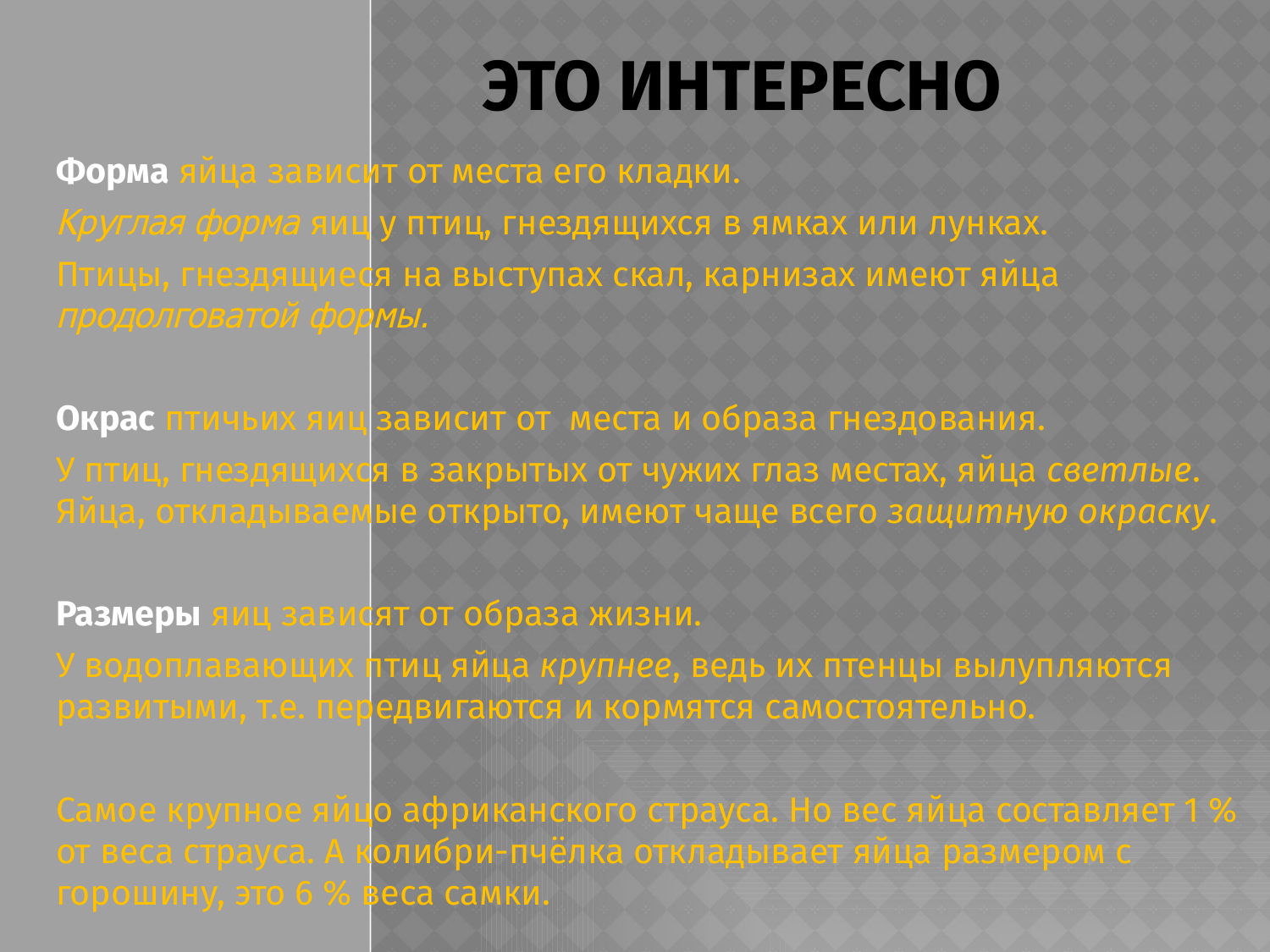

# Это интересно
Форма яйца зависит от места его кладки.
Круглая форма яиц у птиц, гнездящихся в ямках или лунках.
Птицы, гнездящиеся на выступах скал, карнизах имеют яйца продолговатой формы.

Окрас птичьих яиц зависит от  места и образа гнездования.
У птиц, гнездящихся в закрытых от чужих глаз местах, яйца светлые. Яйца, откладываемые открыто, имеют чаще всего защитную окраску.

Размеры яиц зависят от образа жизни.
У водоплавающих птиц яйца крупнее, ведь их птенцы вылупляются развитыми, т.е. передвигаются и кормятся самостоятельно.

Самое крупное яйцо африканского страуса. Но вес яйца составляет 1 % от веса страуса. А колибри-пчёлка откладывает яйца размером с горошину, это 6 % веса самки.